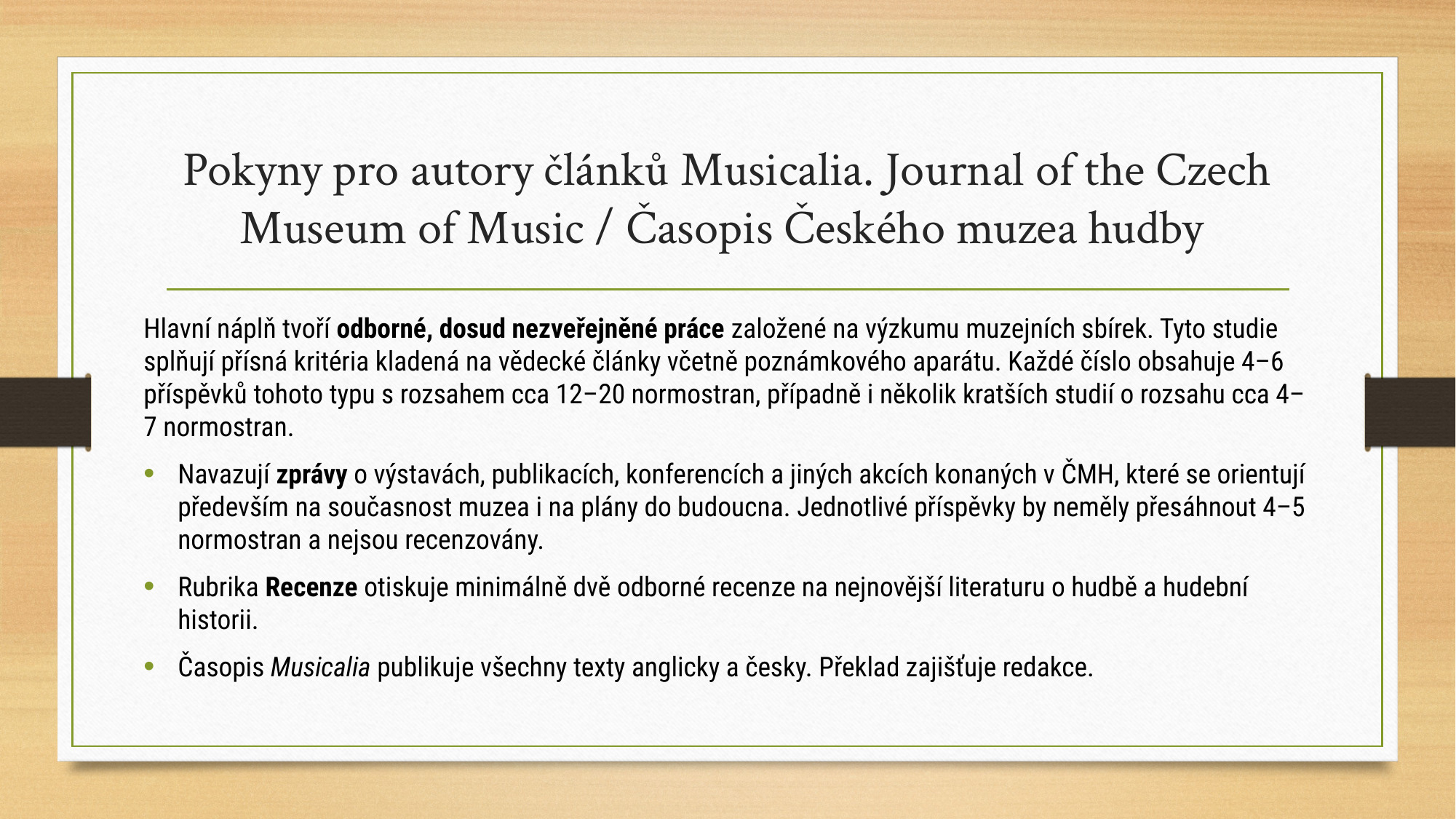

# Pokyny pro autory článků Musicalia. Journal of the Czech Museum of Music / Časopis Českého muzea hudby
Hlavní náplň tvoří odborné, dosud nezveřejněné práce založené na výzkumu muzejních sbírek. Tyto studie splňují přísná kritéria kladená na vědecké články včetně poznámkového aparátu. Každé číslo obsahuje 4–6 příspěvků tohoto typu s rozsahem cca 12–20 normostran, případně i několik kratších studií o rozsahu cca 4–7 normostran.
Navazují zprávy o výstavách, publikacích, konferencích a jiných akcích konaných v ČMH, které se orientují především na současnost muzea i na plány do budoucna. Jednotlivé příspěvky by neměly přesáhnout 4–5 normostran a nejsou recenzovány.
Rubrika Recenze otiskuje minimálně dvě odborné recenze na nejnovější literaturu o hudbě a hudební historii.
Časopis Musicalia publikuje všechny texty anglicky a česky. Překlad zajišťuje redakce.